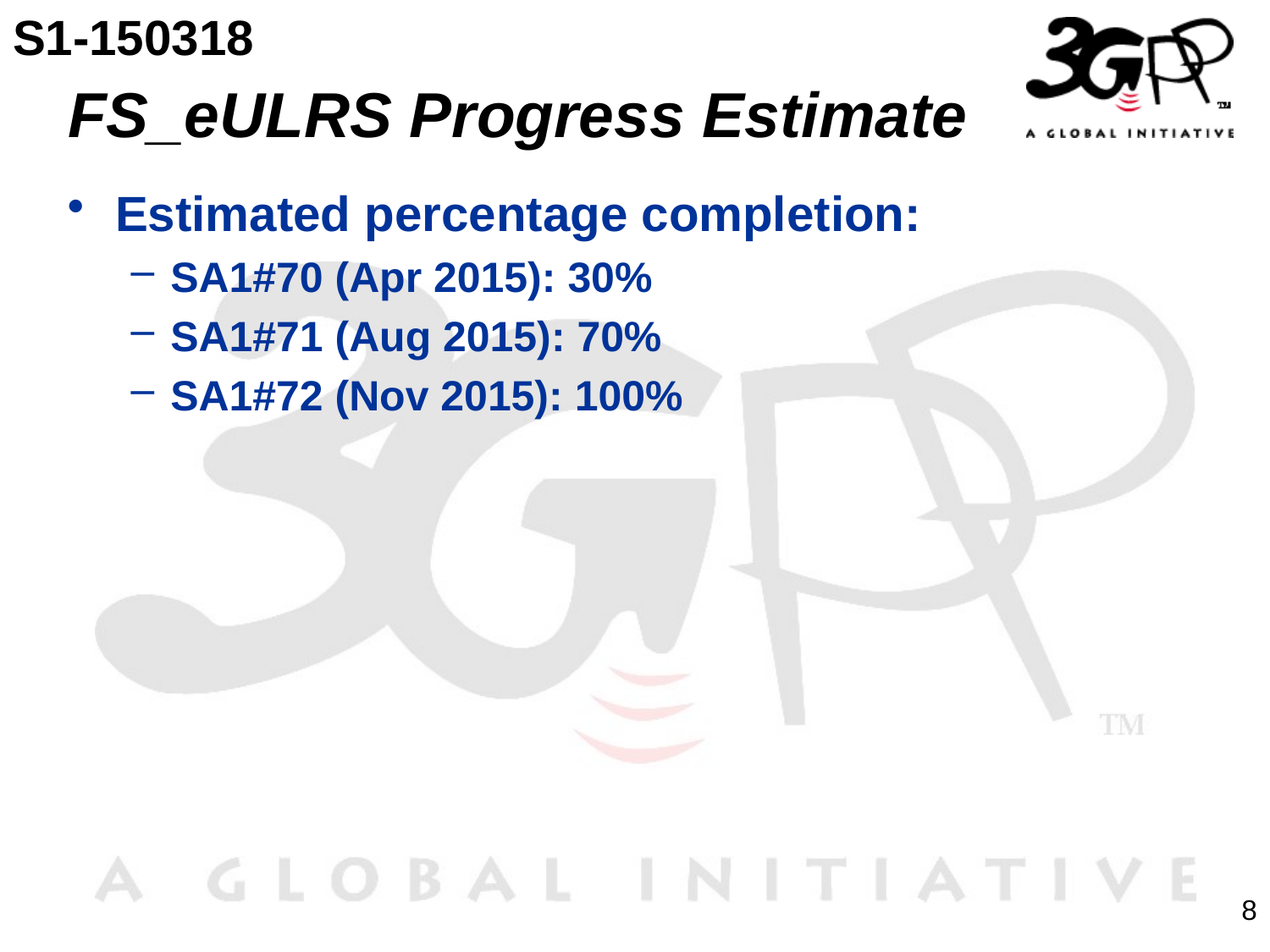

S1-150318
# FS_eULRS Progress Estimate
Estimated percentage completion:
SA1#70 (Apr 2015): 30%
SA1#71 (Aug 2015): 70%
SA1#72 (Nov 2015): 100%
8